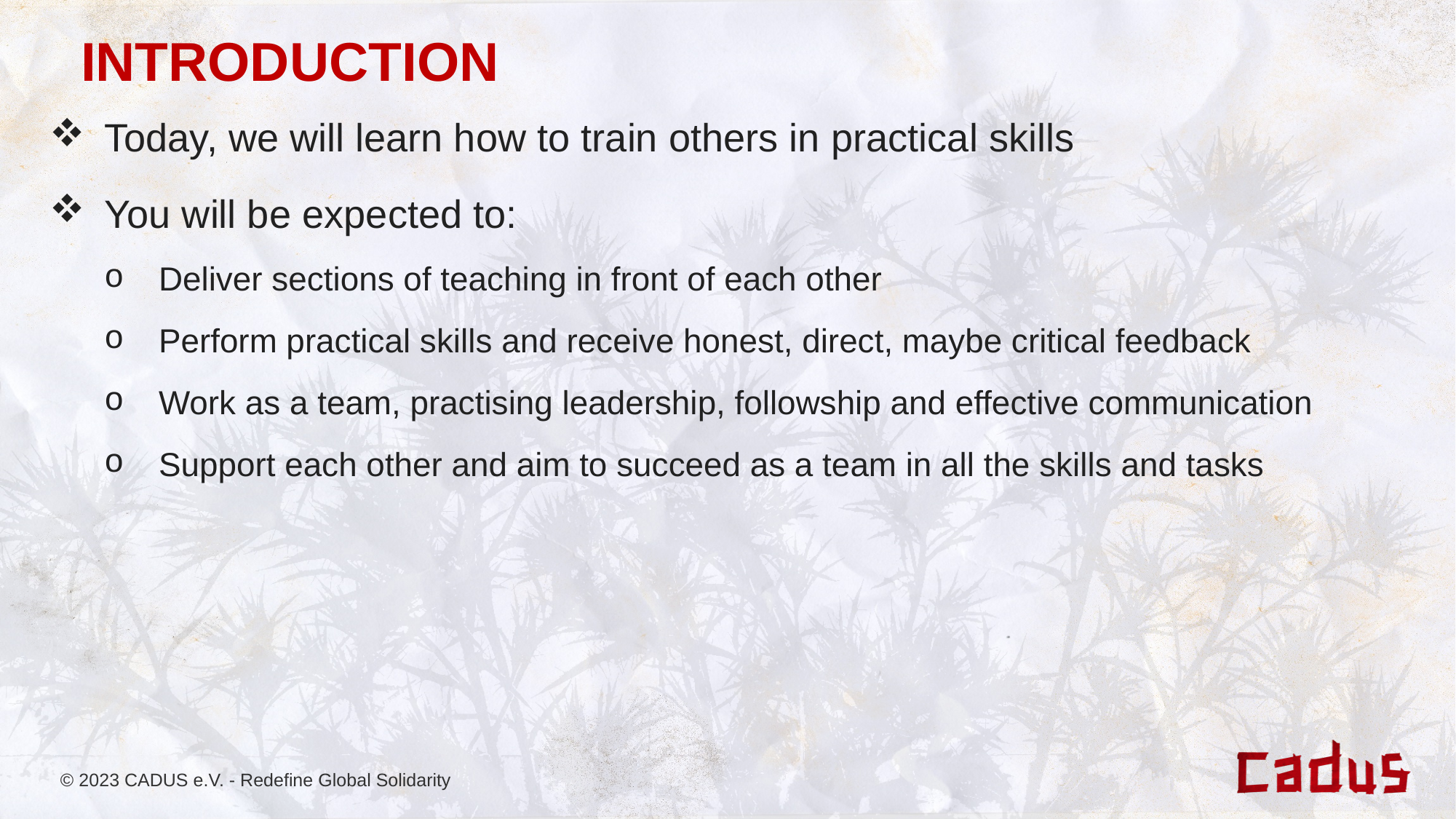

INTRODUCTION
Today, we will learn how to train others in practical skills
You will be expected to:
Deliver sections of teaching in front of each other
Perform practical skills and receive honest, direct, maybe critical feedback
Work as a team, practising leadership, followship and effective communication
Support each other and aim to succeed as a team in all the skills and tasks